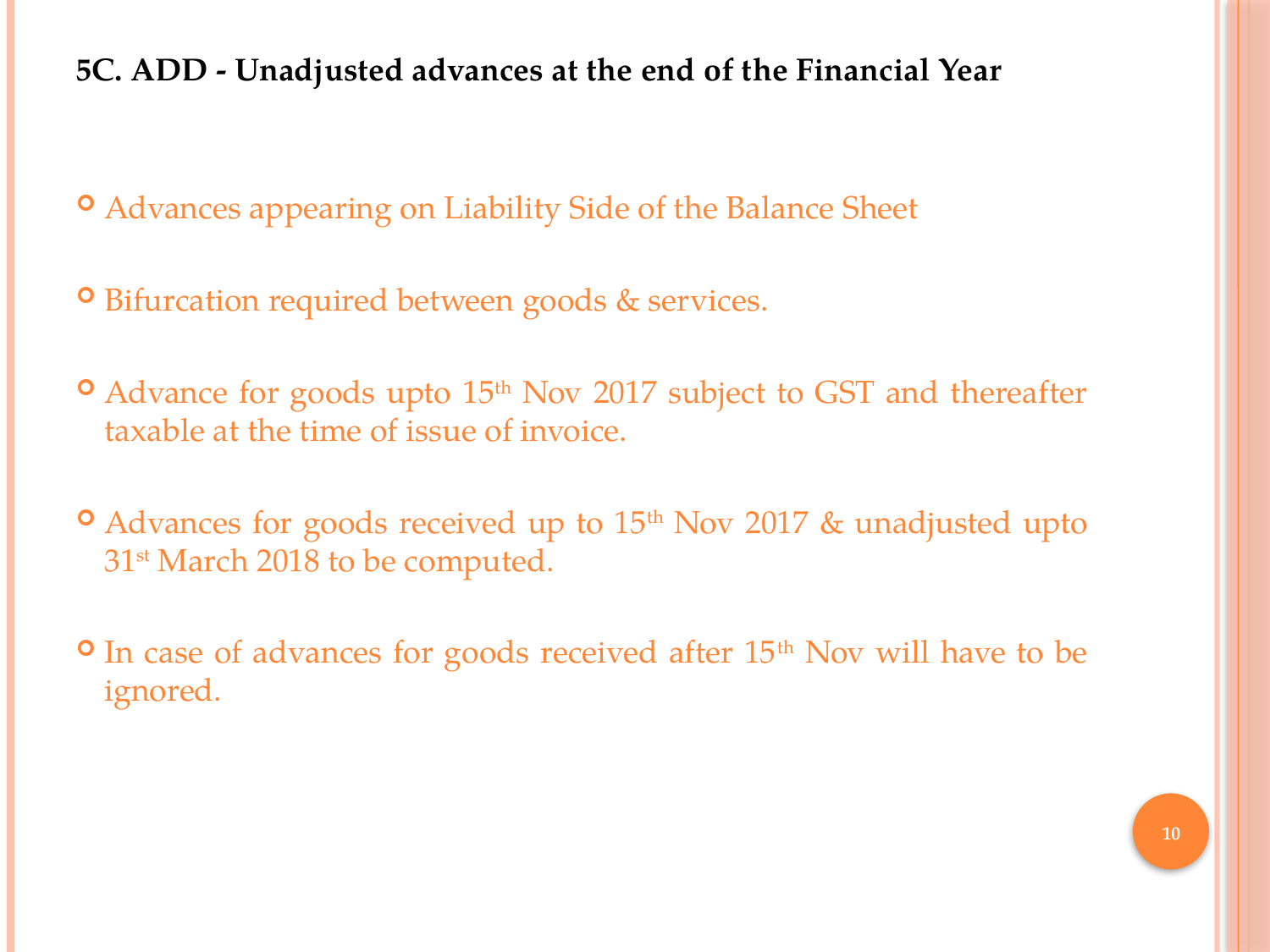

5C. ADD - Unadjusted advances at the end of the Financial Year

Advances appearing on Liability Side of the Balance Sheet

Bifurcation required between goods & services.

Advance for goods upto 15th Nov 2017 subject to GST and thereafter taxable at the time of issue of invoice.

Advances for goods received up to 15th Nov 2017 & unadjusted upto 31st March 2018 to be computed.

In case of advances for goods received after 15th Nov will have to be ignored.

10